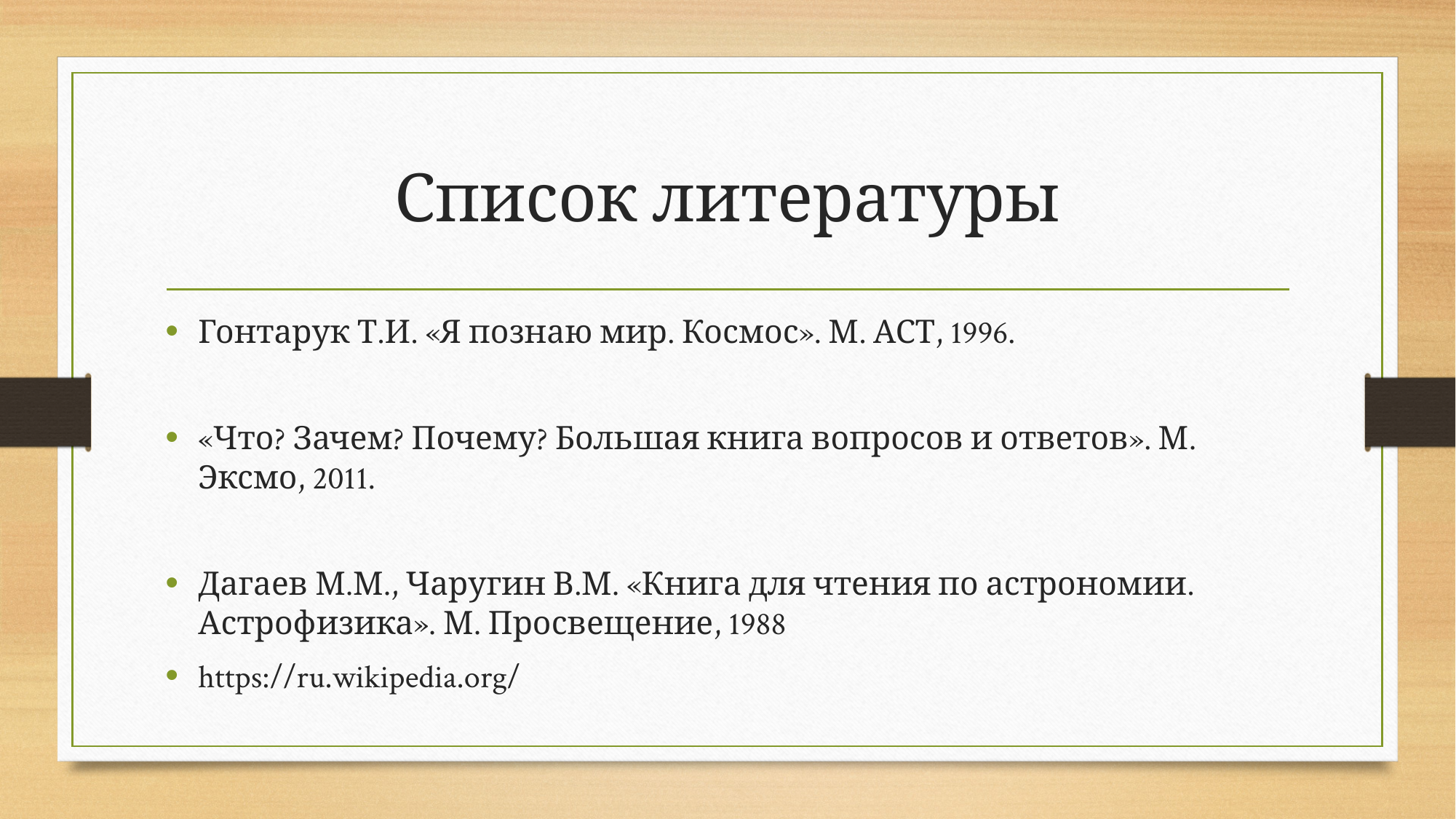

# Список литературы
Гонтарук Т.И. «Я познаю мир. Космос». М. АСТ, 1996.

«Что? Зачем? Почему? Большая книга вопросов и ответов». М. Эксмо, 2011.

Дагаев М.М., Чаругин В.М. «Книга для чтения по астрономии. Астрофизика». М. Просвещение, 1988
https://ru.wikipedia.org/